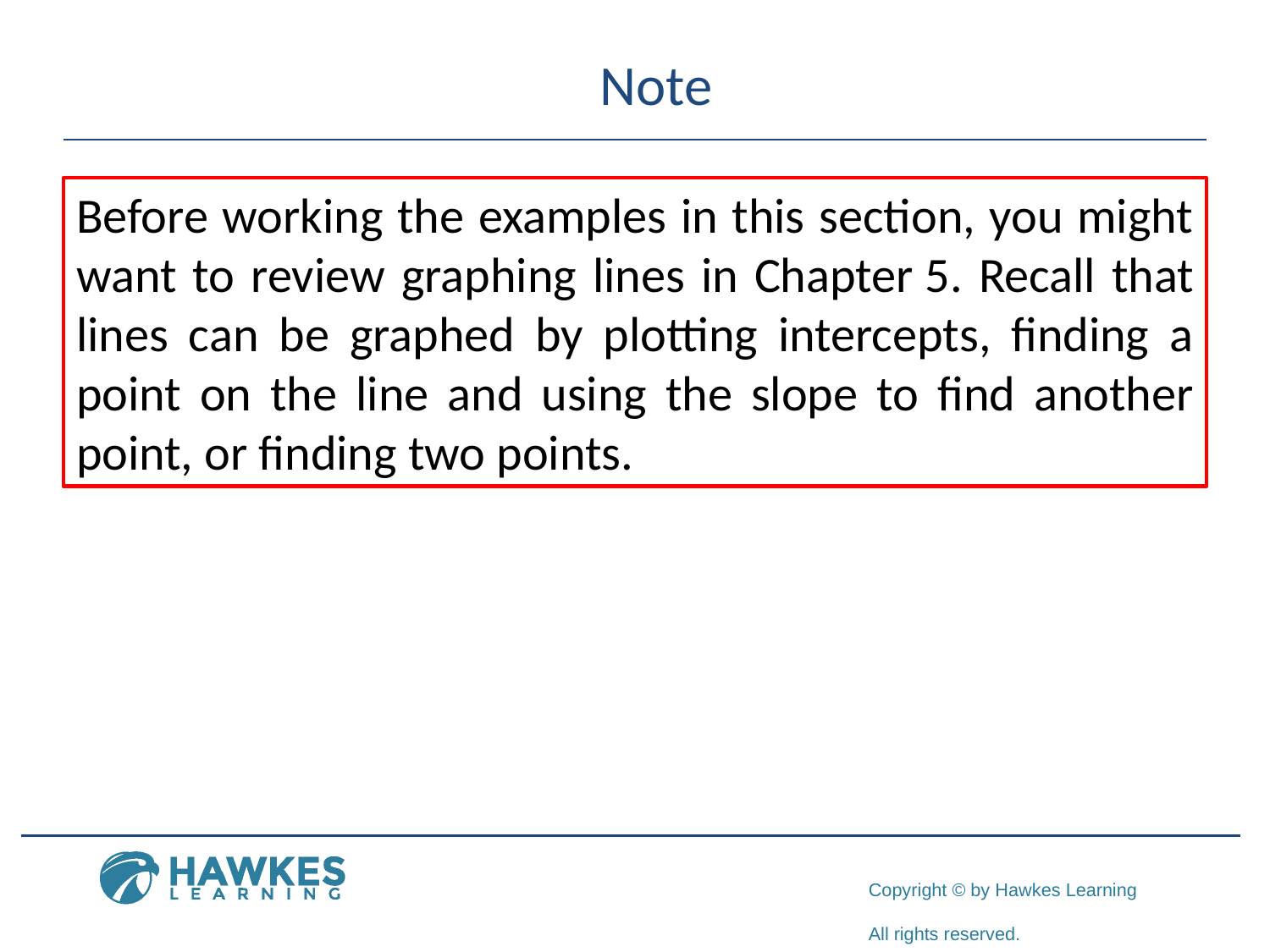

Note
Before working the examples in this section, you might want to review graphing lines in Chapter 5. Recall that lines can be graphed by plotting intercepts, finding a point on the line and using the slope to find another point, or finding two points.